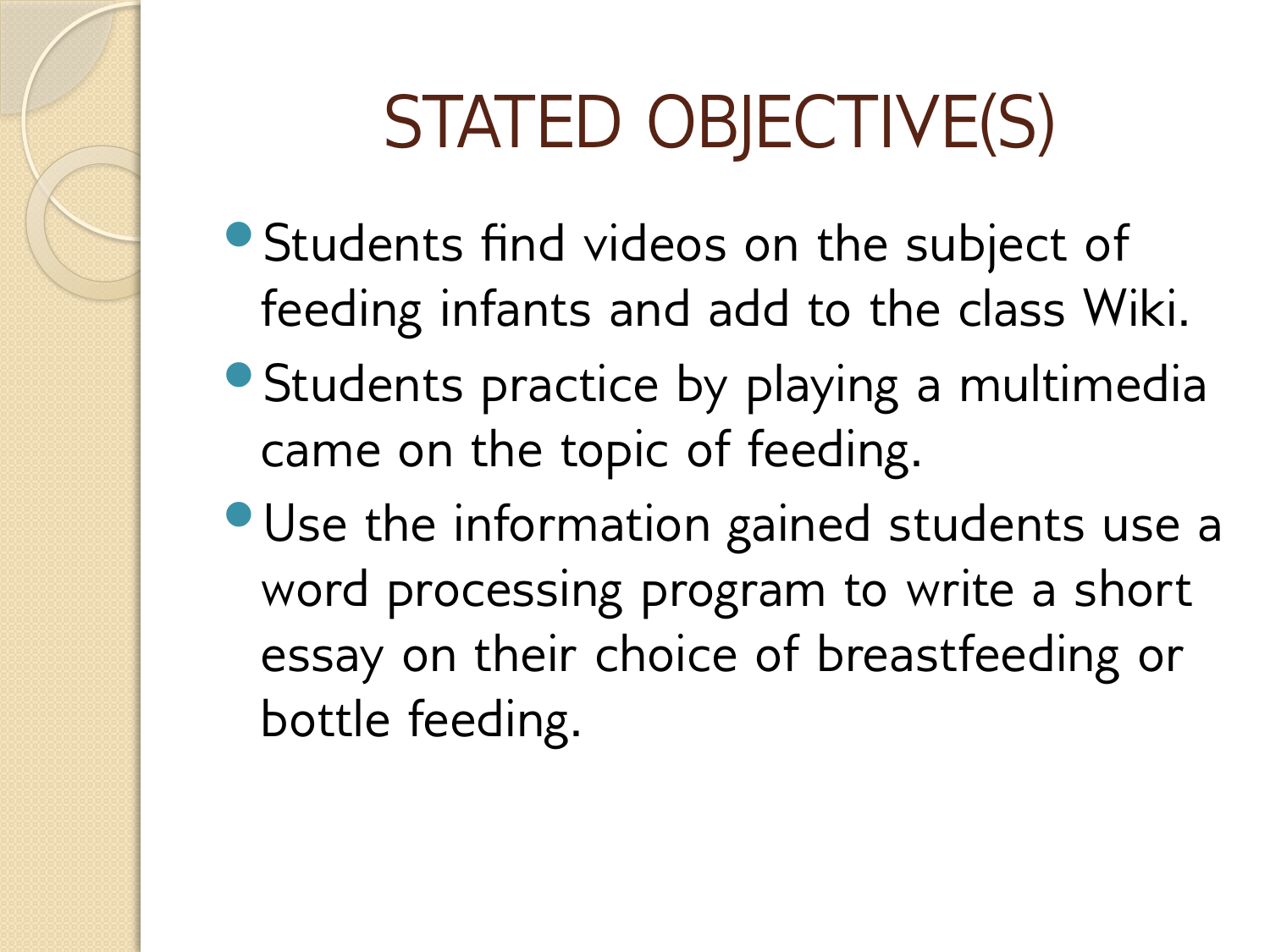

# STATED OBJECTIVE(S)
Students find videos on the subject of feeding infants and add to the class Wiki.
Students practice by playing a multimedia came on the topic of feeding.
Use the information gained students use a word processing program to write a short essay on their choice of breastfeeding or bottle feeding.